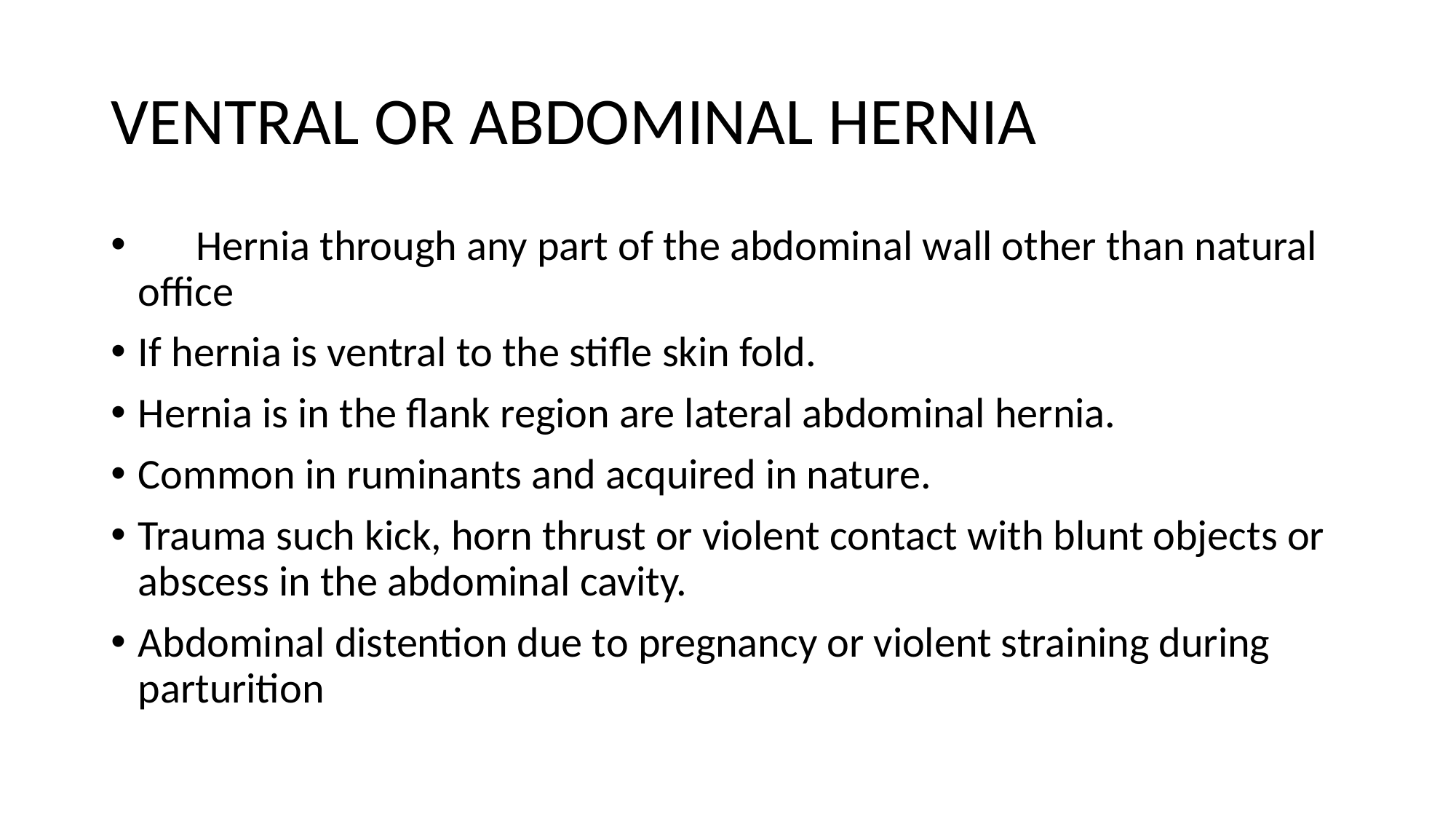

# VENTRAL OR ABDOMINAL HERNIA
      Hernia through any part of the abdominal wall other than natural office
If hernia is ventral to the stifle skin fold.
Hernia is in the flank region are lateral abdominal hernia.
Common in ruminants and acquired in nature.
Trauma such kick, horn thrust or violent contact with blunt objects or abscess in the abdominal cavity.
Abdominal distention due to pregnancy or violent straining during parturition